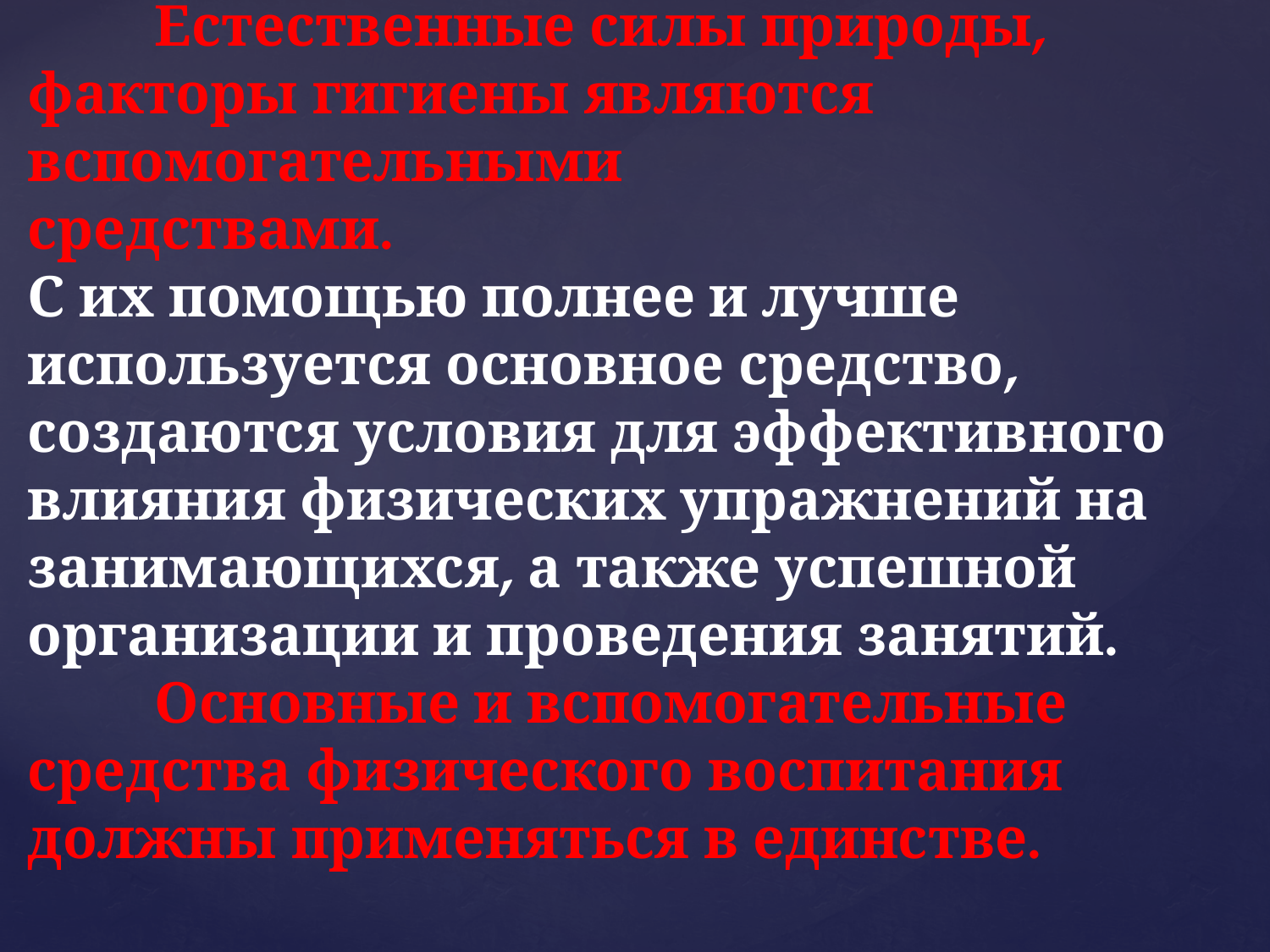

# Естественные силы природы, факторы гигиены являются вспомогательными средствами. С их помощью полнее и лучше используется основное средство, создаются условия для эффективного влияния физических упражнений на занимающихся, а также успешной организации и проведения занятий. Основные и вспомогательные средства физического воспитания должны применяться в единстве.